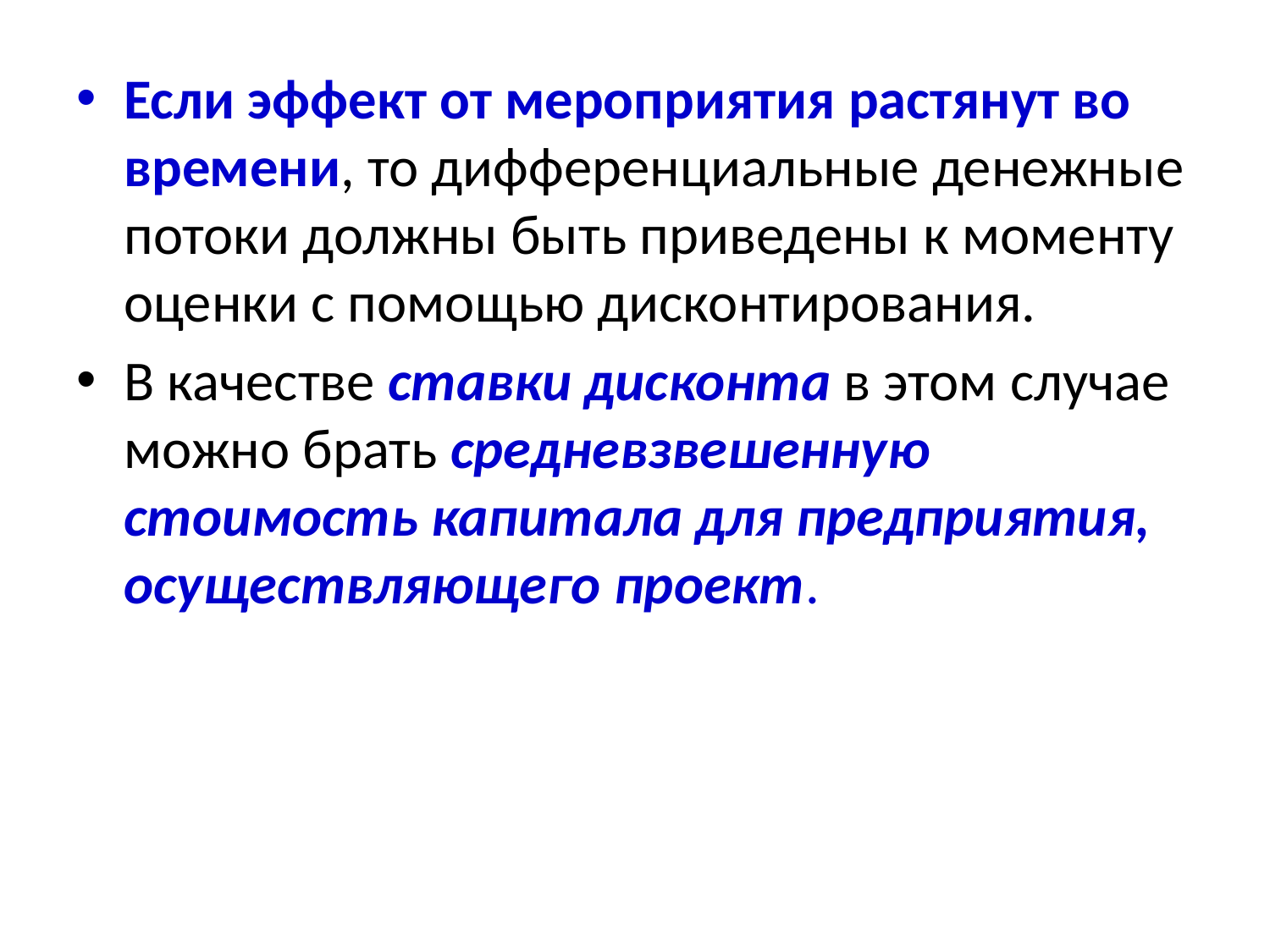

Если эффект от мероприятия растянут во времени, то дифференциальные денежные потоки должны быть приведены к моменту оценки с помощью дисконтирования.
В качестве ставки дисконта в этом случае можно брать средневзвешенную стоимость капитала для предприятия, осуществляющего проект.